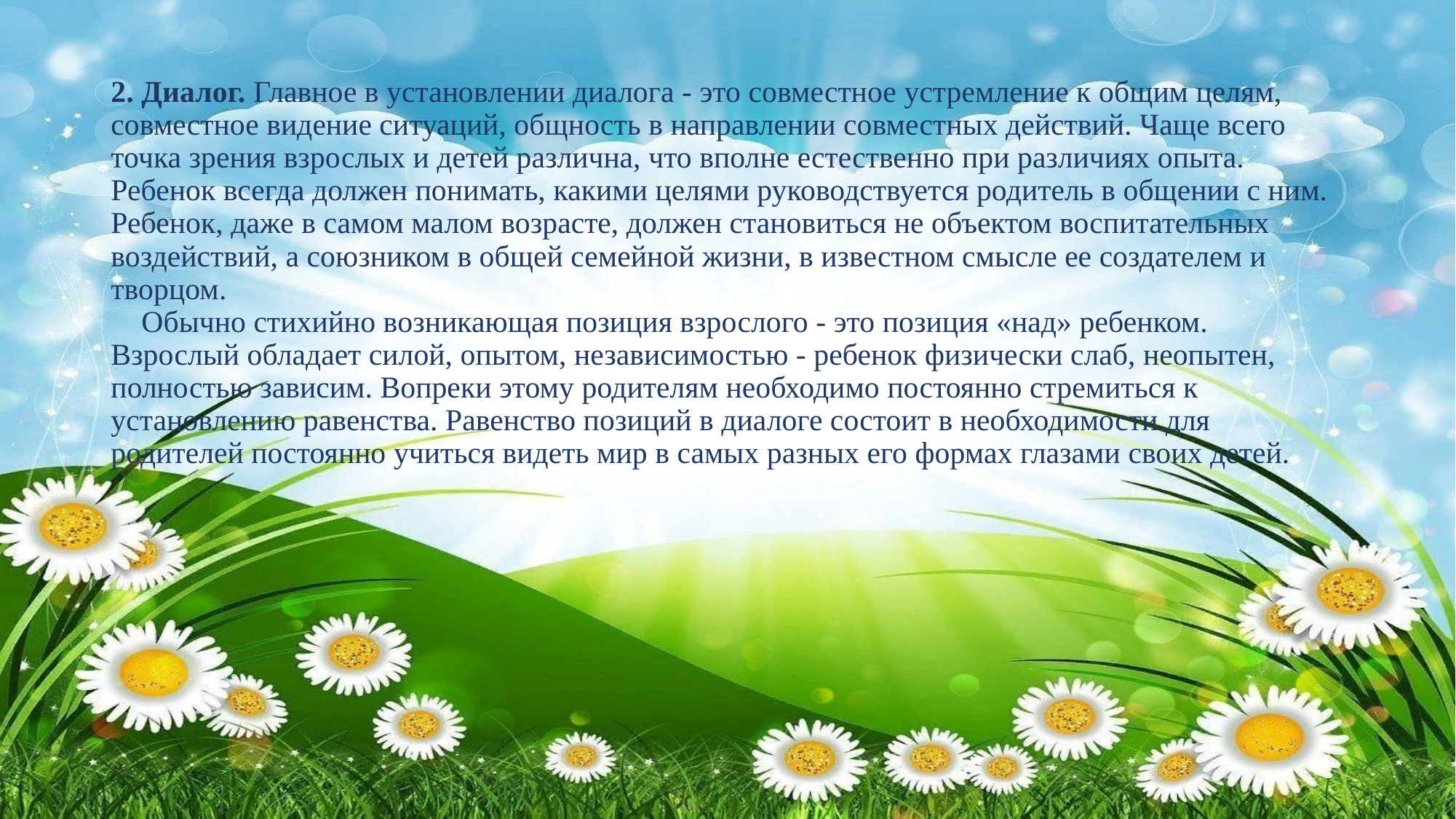

# 2. Диалог. Главное в установлении диалога - это совместное устремление к общим целям, совместное видение ситуаций, общность в направлении совместных действий. Чаще всего точка зрения взрослых и детей различна, что вполне естественно при различиях опыта. Ребенок всегда должен понимать, какими целями руководствуется родитель в общении с ним. Ребенок, даже в самом малом возрасте, должен становиться не объектом воспитательных воздействий, а союзником в общей семейной жизни, в известном смысле ее создателем и творцом. Обычно стихийно возникающая позиция взрослого - это позиция «над» ребенком. Взрослый обладает силой, опытом, независимостью - ребенок физически слаб, неопытен, полностью зависим. Вопреки этому родителям необходимо постоянно стремиться к установлению равенства. Равенство позиций в диалоге состоит в необходимости для родителей постоянно учиться видеть мир в самых разных его формах глазами своих детей.